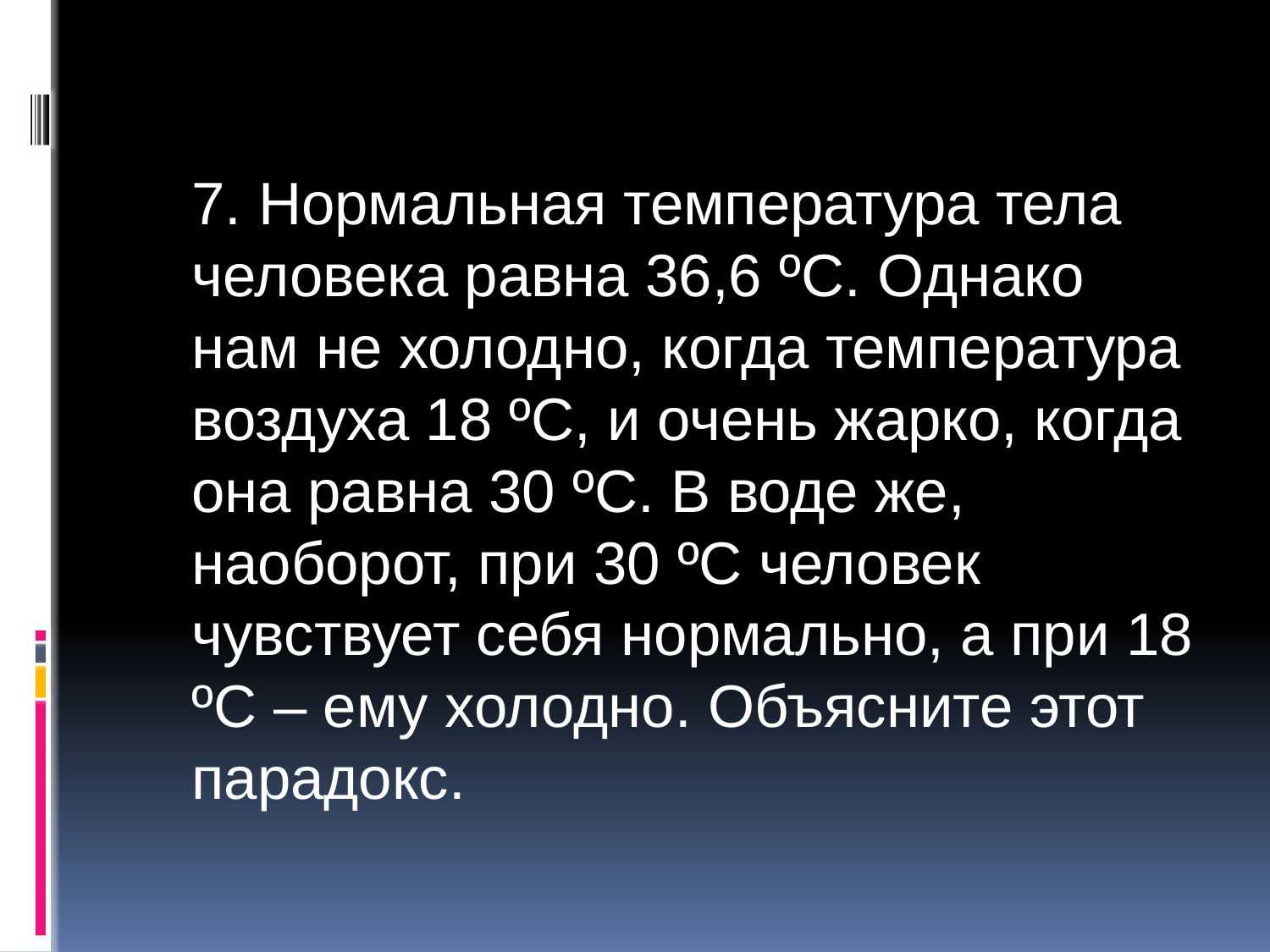

#
	7. Нормальная температура тела человека равна 36,6 ºС. Однако нам не холодно, когда температура воздуха 18 ºС, и очень жарко, когда она равна 30 ºС. В воде же, наоборот, при 30 ºС человек чувствует себя нормально, а при 18 ºС – ему холодно. Объясните этот парадокс.